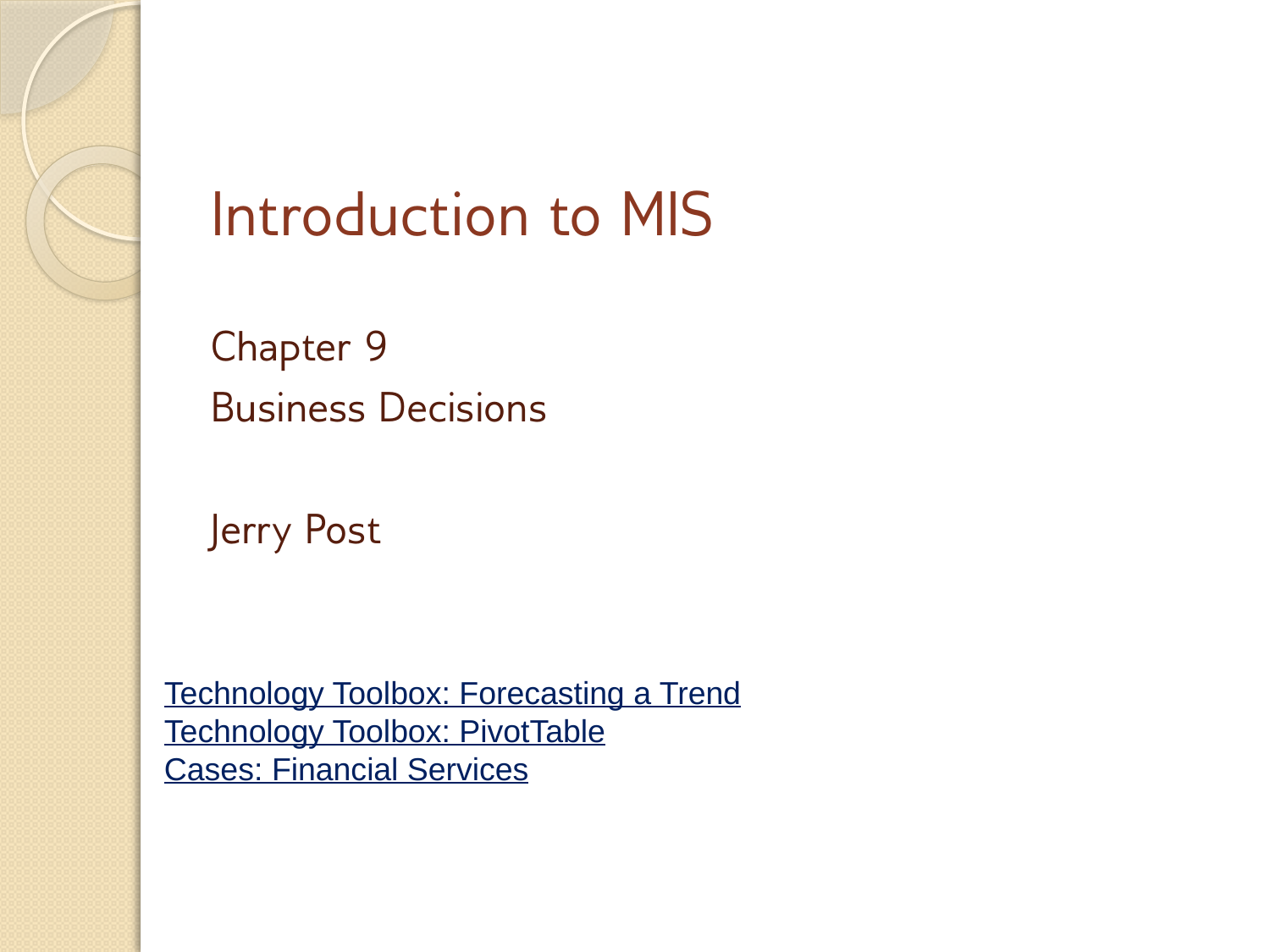

# Introduction to MIS

Chapter 9
Business Decisions

Jerry Post
Technology Toolbox: Forecasting a Trend
Technology Toolbox: PivotTable
Cases: Financial Services